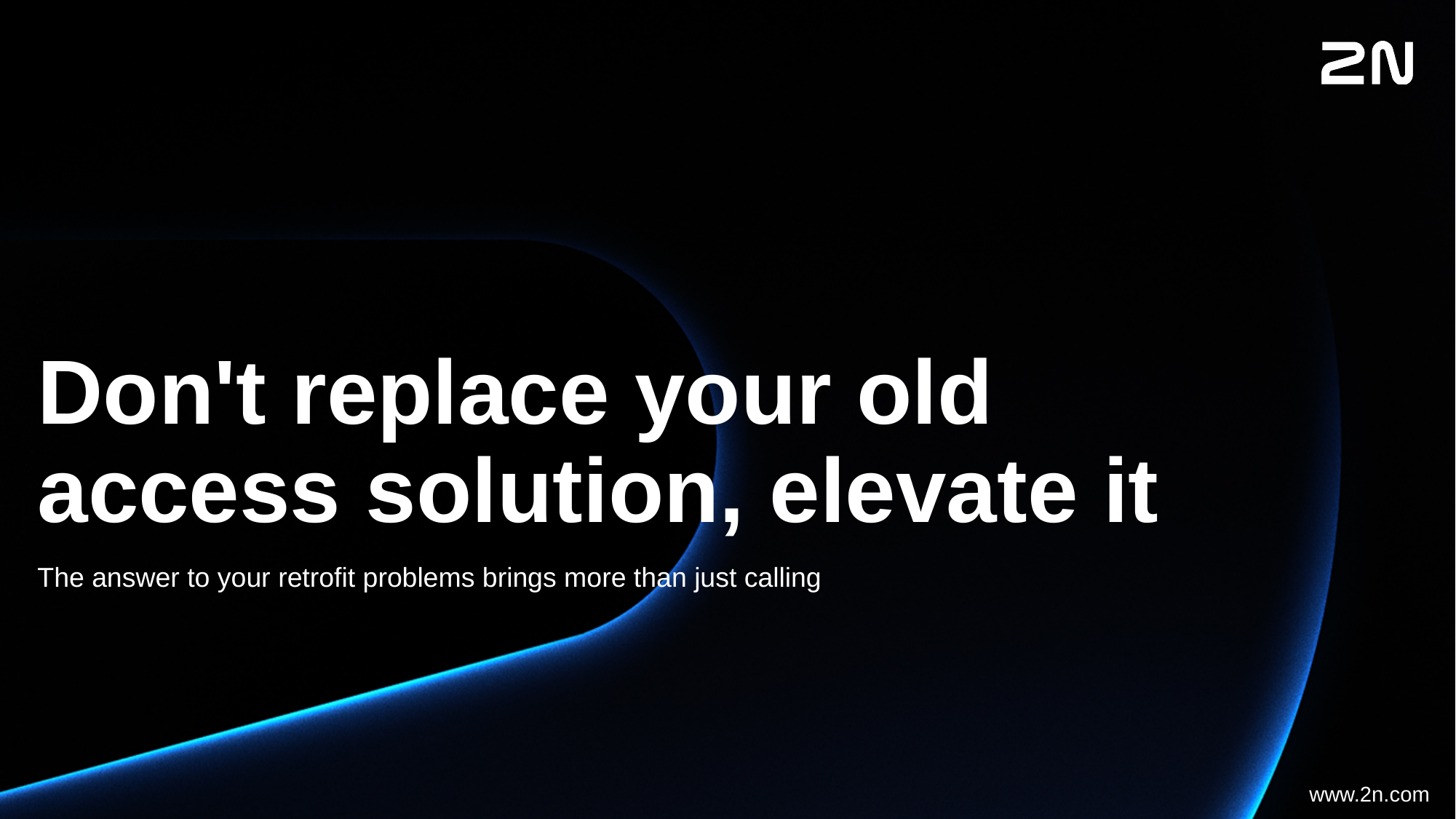

# Don't replace your old access solution, elevate it
The answer to your retrofit problems brings more than just calling